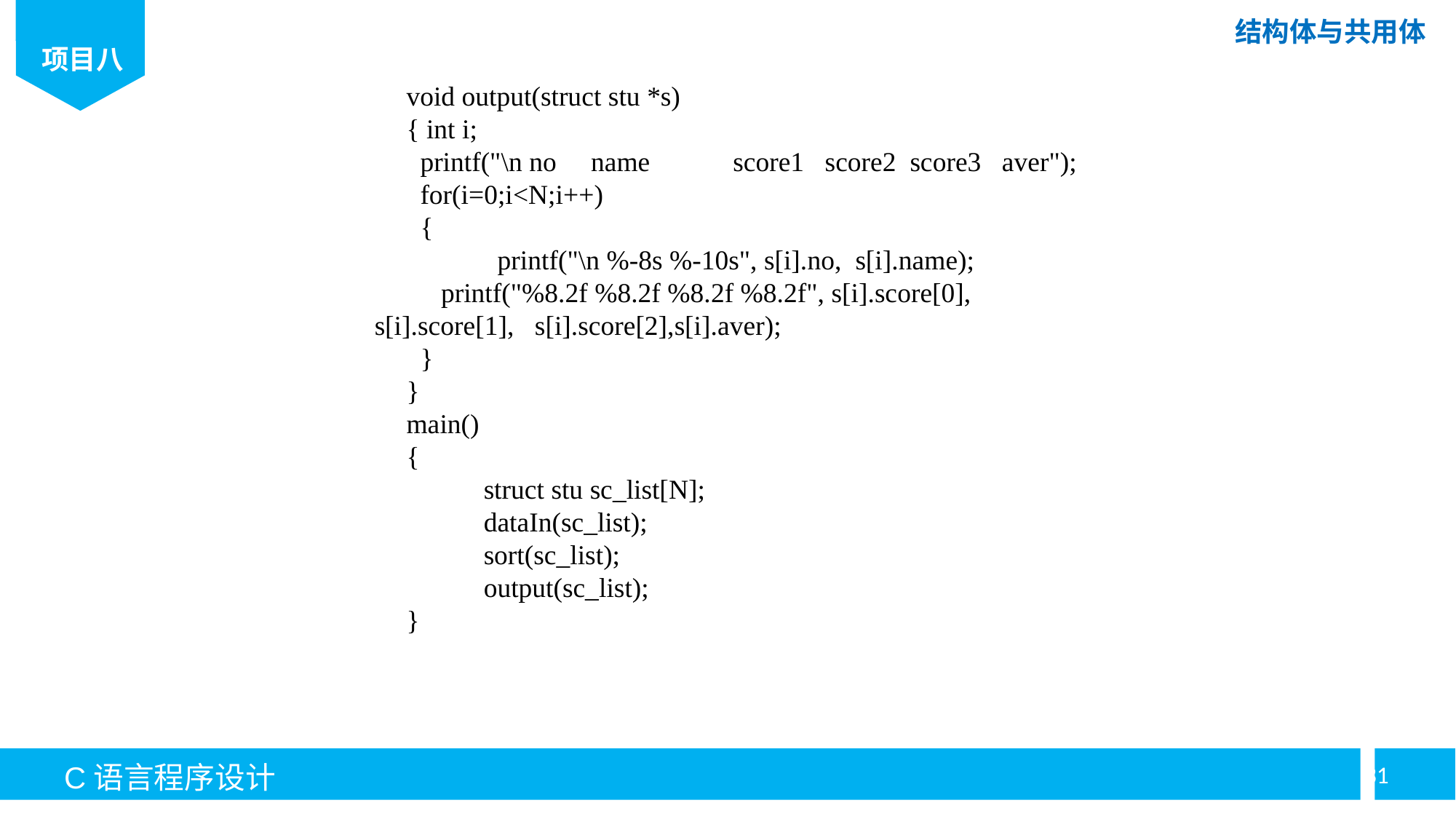

void output(struct stu *s)
{ int i;
  printf("\n no     name            score1   score2  score3   aver");
  for(i=0;i<N;i++)
  {
	  printf("\n %-8s %-10s", s[i].no,  s[i].name);
     printf("%8.2f %8.2f %8.2f %8.2f", s[i].score[0], s[i].score[1],   s[i].score[2],s[i].aver);
  }
}
main()
{
	struct stu sc_list[N];
	dataIn(sc_list);
	sort(sc_list);
	output(sc_list);
}